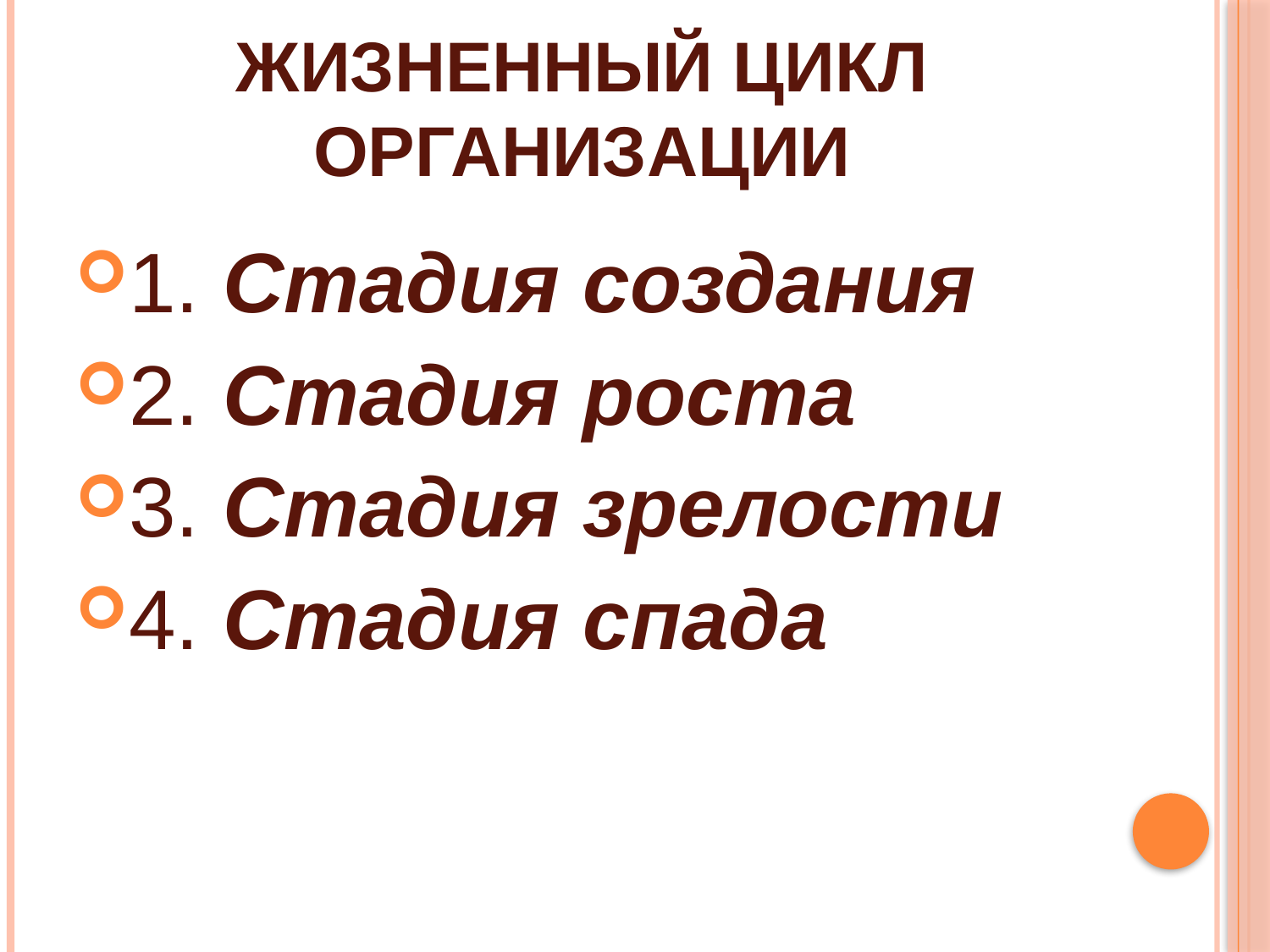

# Жизненный цикл организации
1. Стадия создания
2. Стадия роста
3. Стадия зрелости
4. Стадия спада